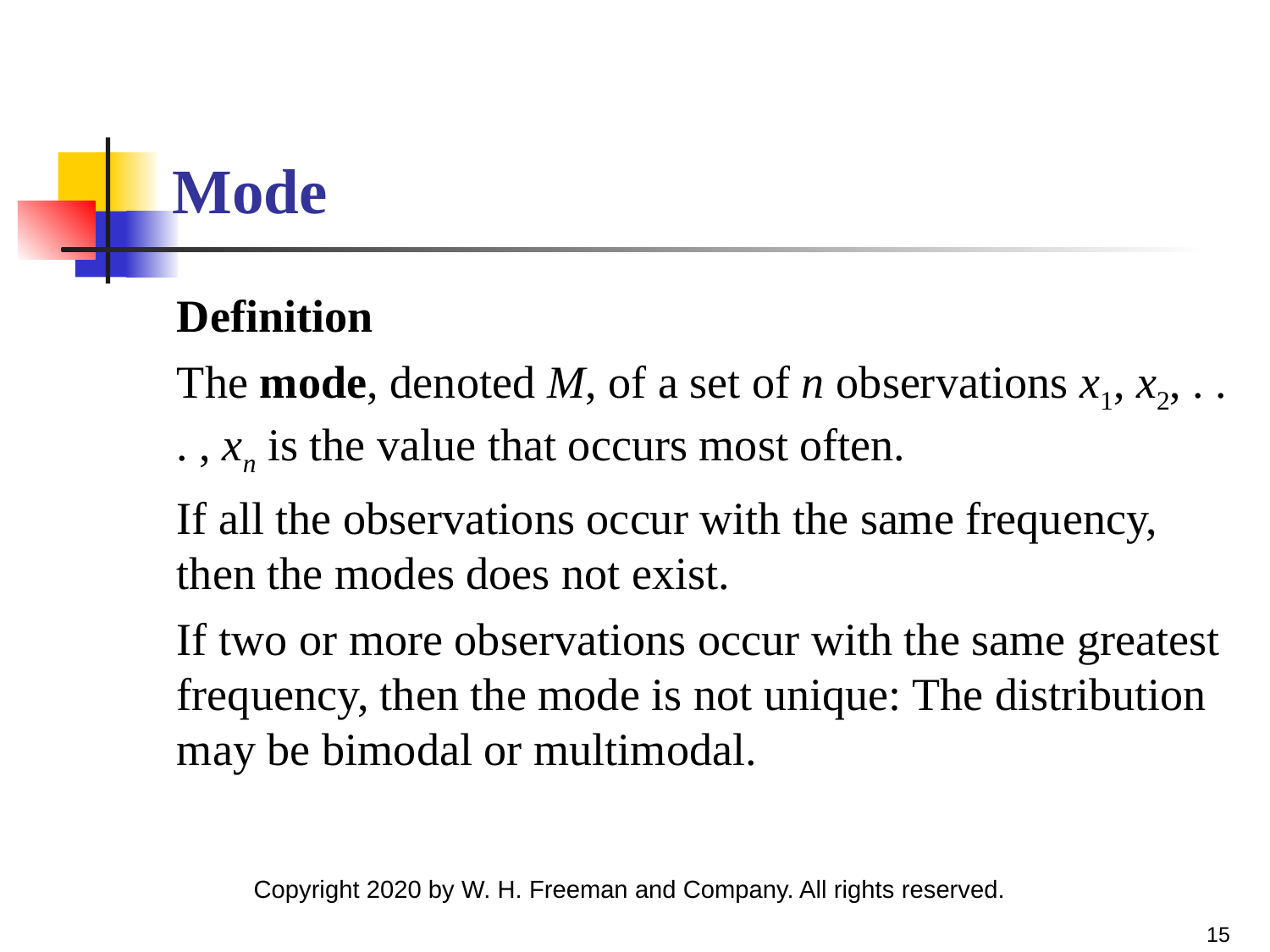

# Mode
Definition
The mode, denoted M, of a set of n observations x1, x2, . . . , xn is the value that occurs most often.
If all the observations occur with the same frequency, then the modes does not exist.
If two or more observations occur with the same greatest frequency, then the mode is not unique: The distribution may be bimodal or multimodal.